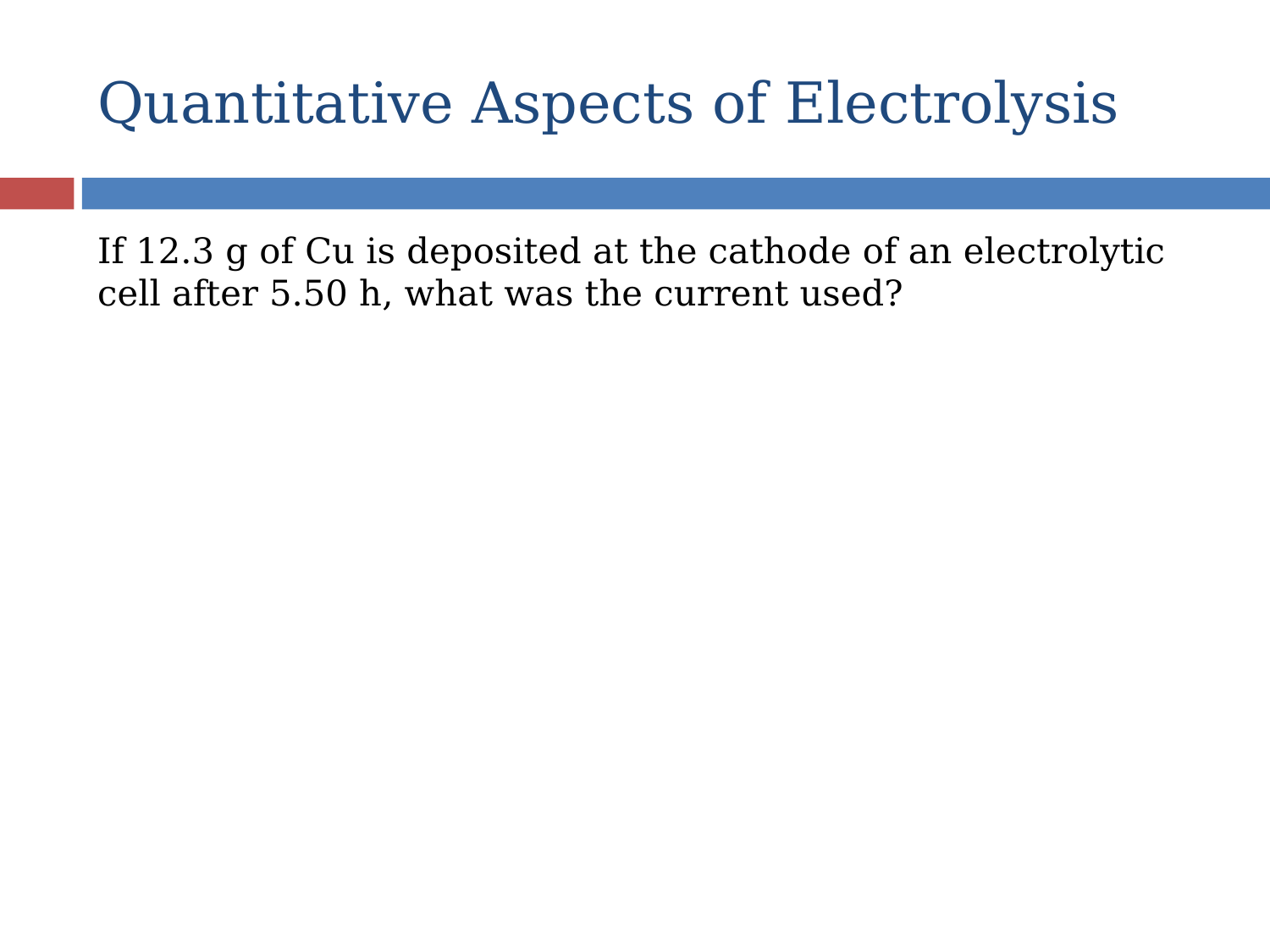

# Quantitative Aspects of Electrolysis
If 12.3 g of Cu is deposited at the cathode of an electrolytic cell after 5.50 h, what was the current used?